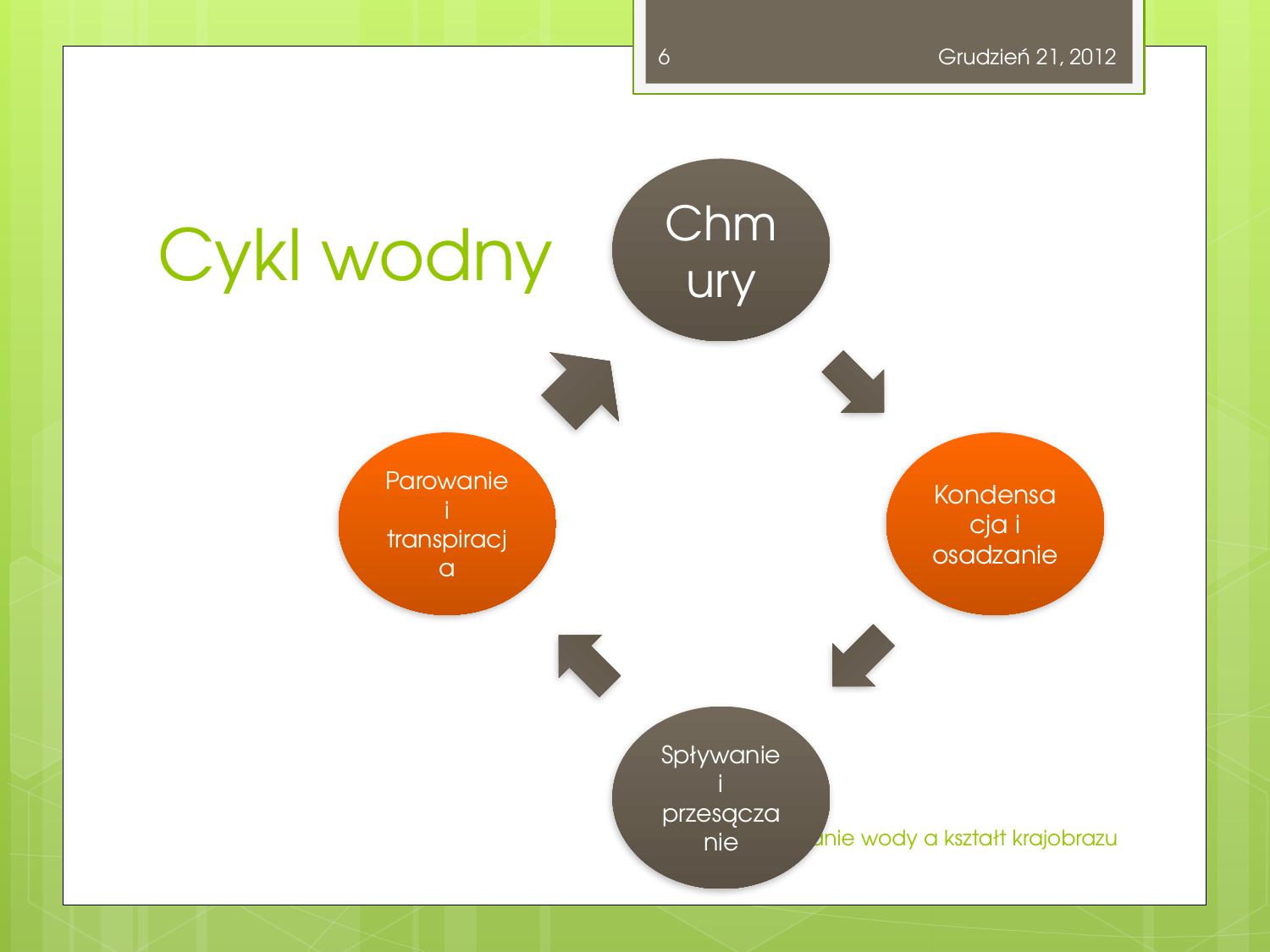

6
Grudzień 21, 2012
# Cykl wodny
Chmury
Kondensacja i osadzanie
Parowanie i transpiracja
Oszczędzanie wody a kształt krajobrazu